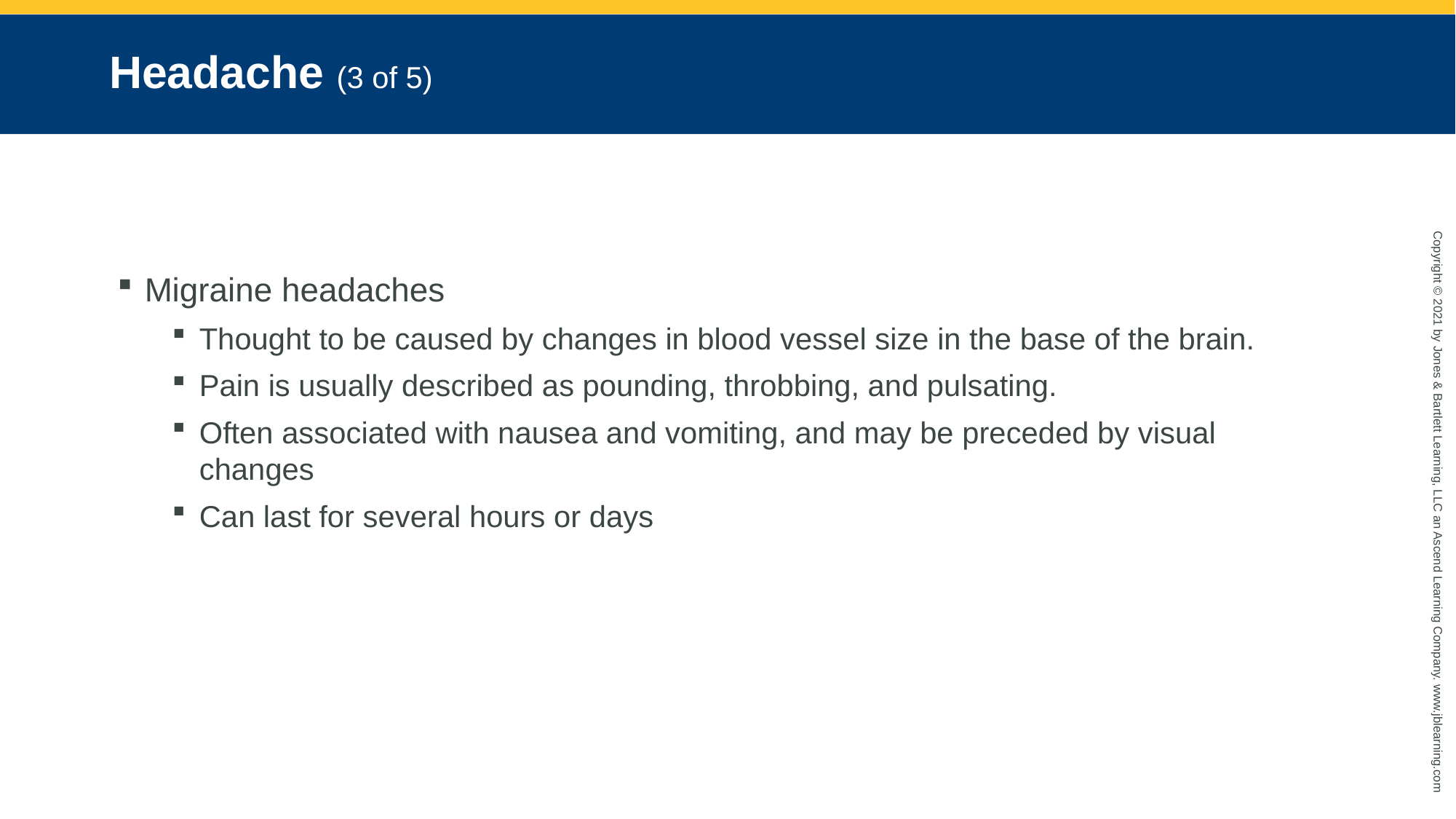

# Headache (3 of 5)
Migraine headaches
Thought to be caused by changes in blood vessel size in the base of the brain.
Pain is usually described as pounding, throbbing, and pulsating.
Often associated with nausea and vomiting, and may be preceded by visual changes
Can last for several hours or days